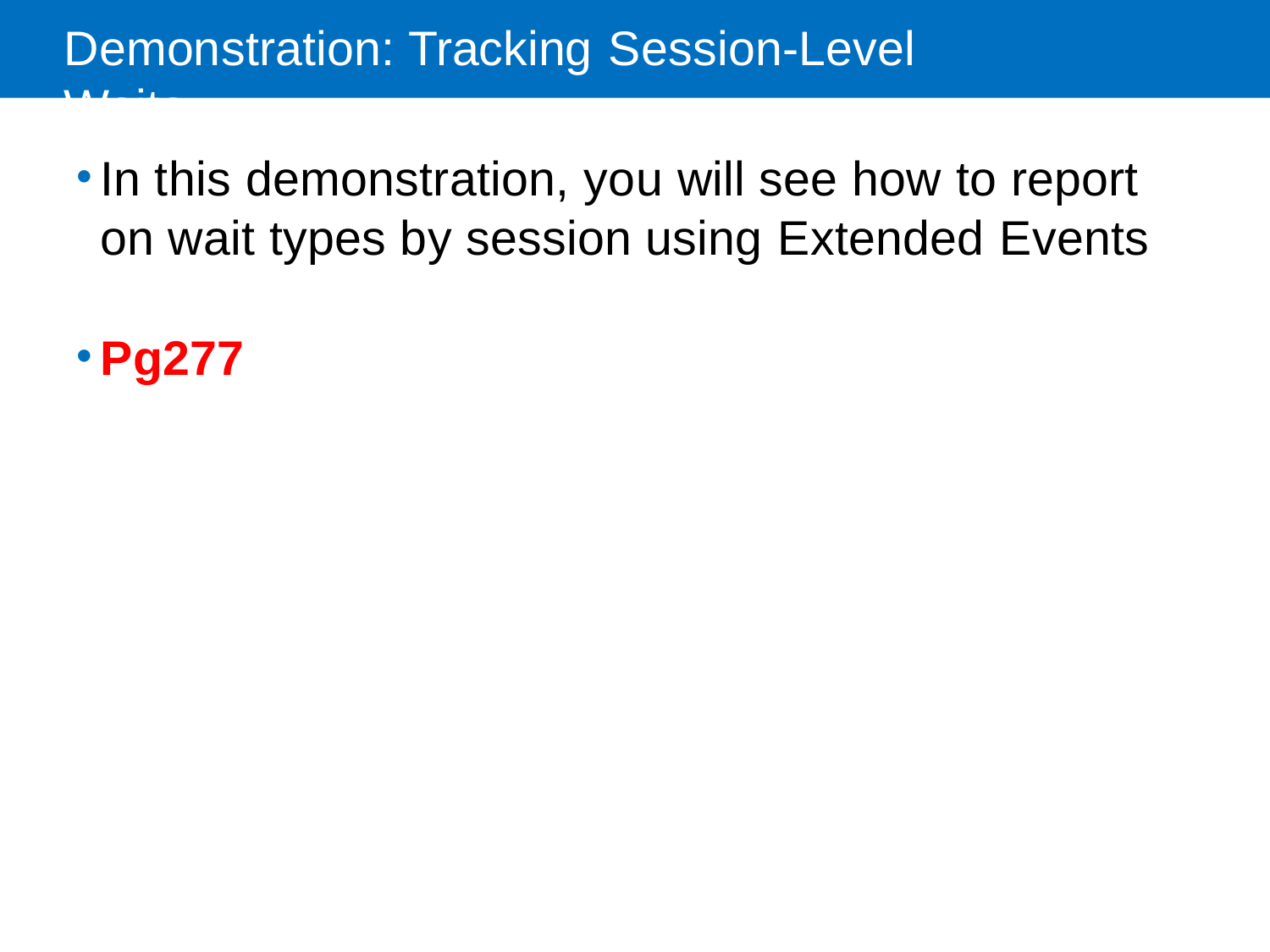

# Demonstration: Tracking Session-Level Waits
In this demonstration, you will see how to report  on wait types by session using Extended Events

Pg277